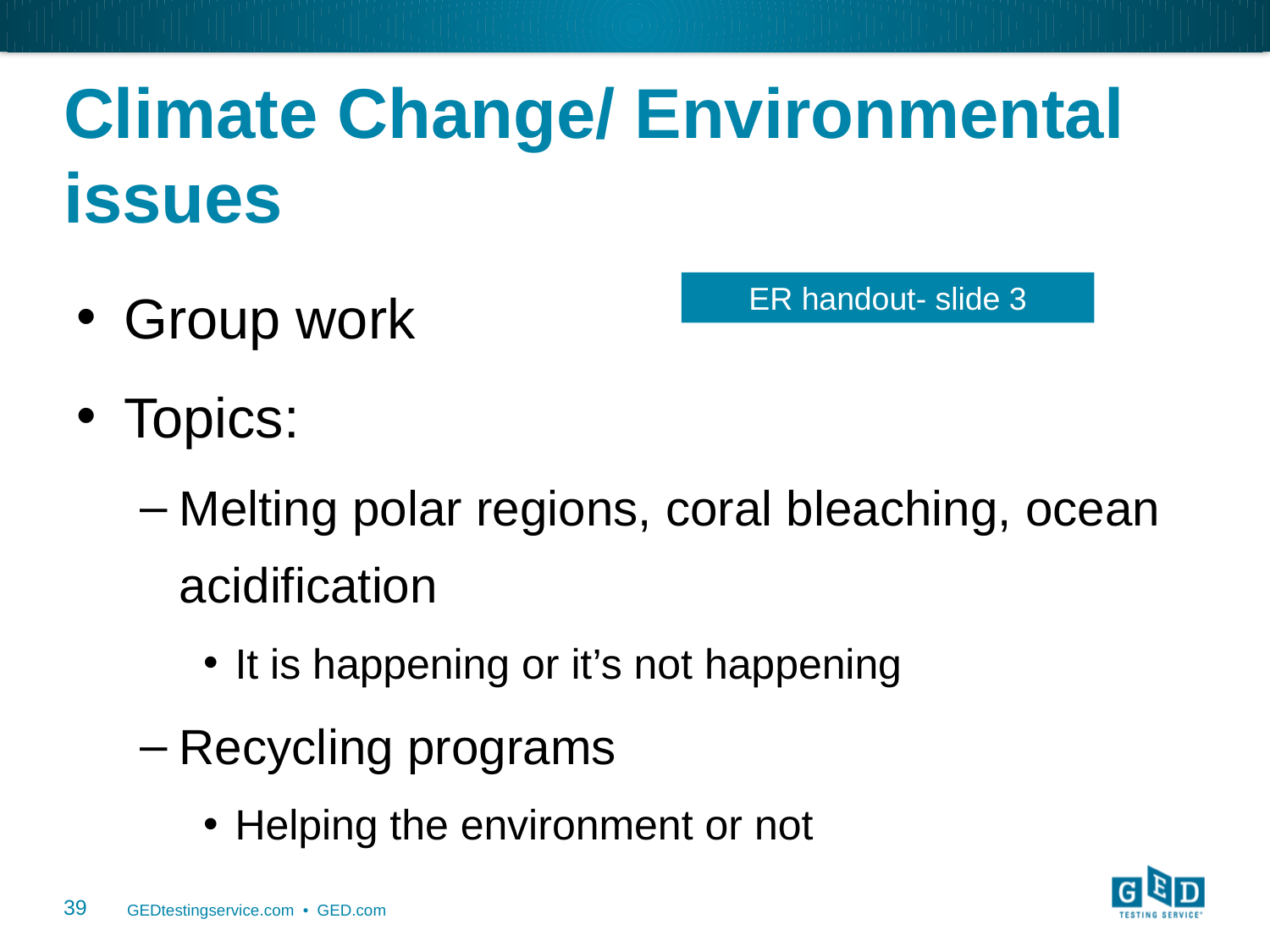

# Climate Change/ Environmental issues
Group work
Topics:
Melting polar regions, coral bleaching, ocean acidification
It is happening or it’s not happening
Recycling programs
Helping the environment or not

ER handout- slide 3
39